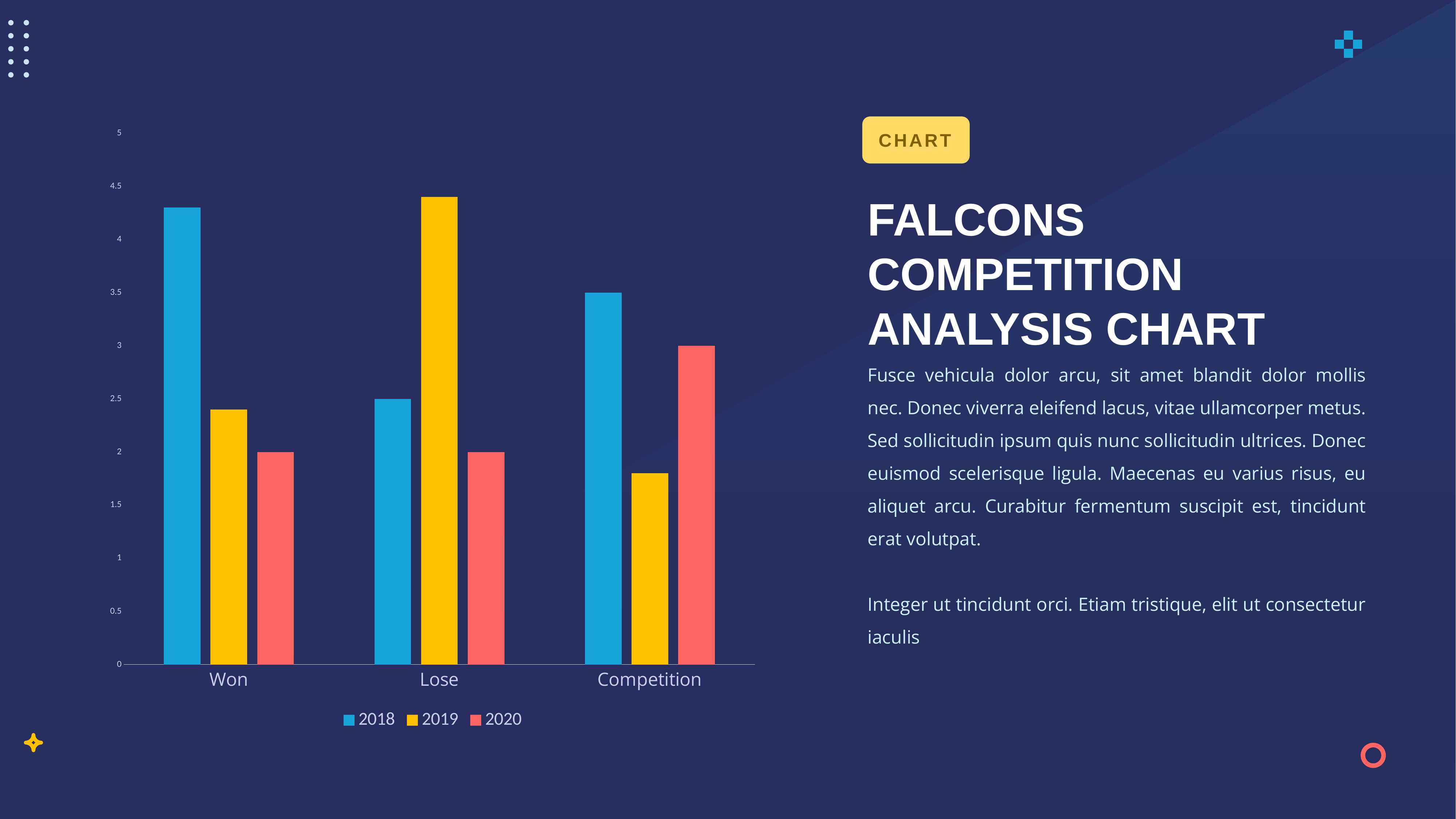

### Chart

| Category | 2018 | 2019 | 2020 |
|---|---|---|---|
| Won | 4.3 | 2.4 | 2.0 |
| Lose | 2.5 | 4.4 | 2.0 |
| Competition | 3.5 | 1.8 | 3.0 |
CHART
FALCONS COMPETITION ANALYSIS CHART
Fusce vehicula dolor arcu, sit amet blandit dolor mollis nec. Donec viverra eleifend lacus, vitae ullamcorper metus. Sed sollicitudin ipsum quis nunc sollicitudin ultrices. Donec euismod scelerisque ligula. Maecenas eu varius risus, eu aliquet arcu. Curabitur fermentum suscipit est, tincidunt erat volutpat.

Integer ut tincidunt orci. Etiam tristique, elit ut consectetur iaculis